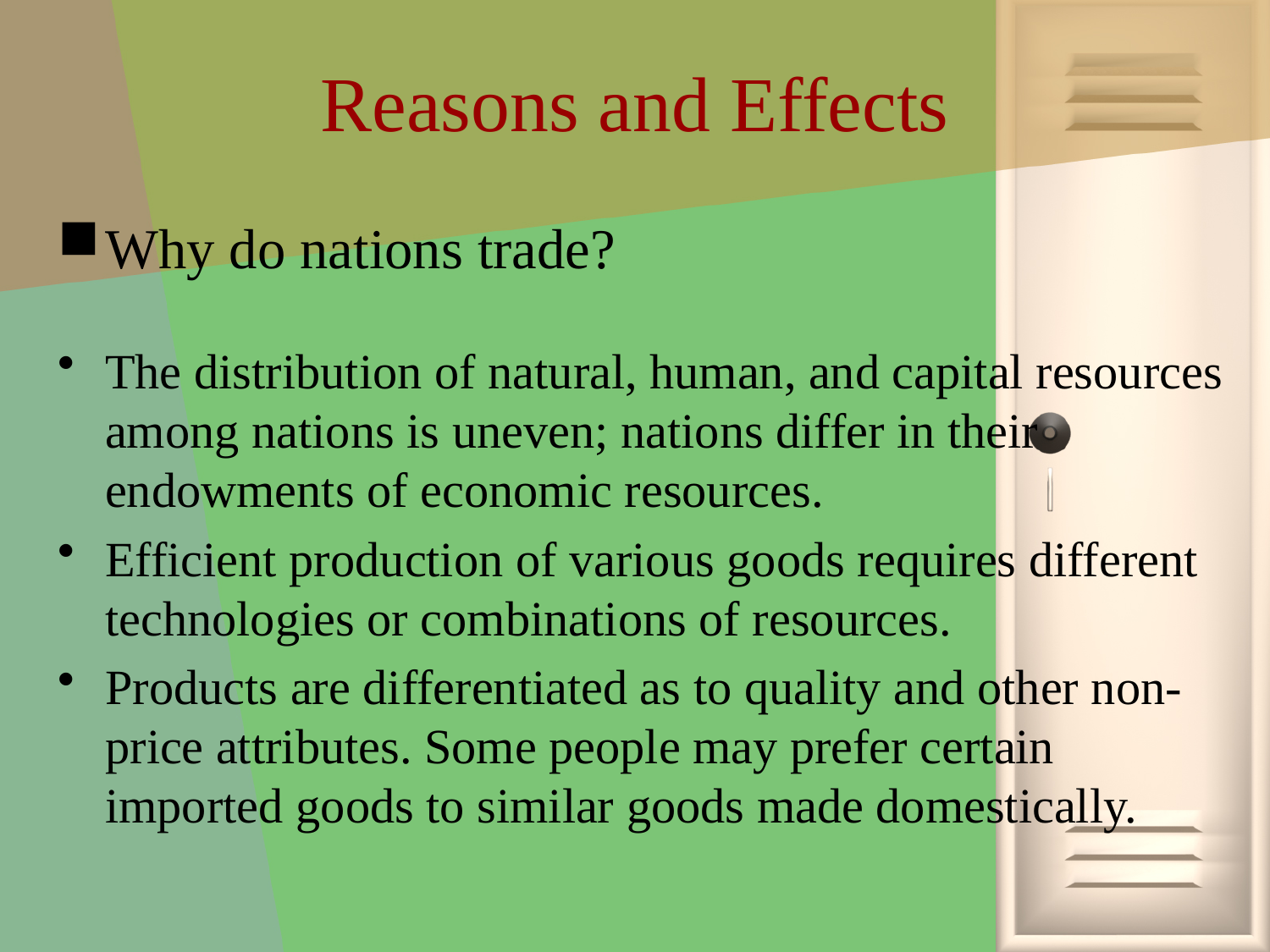

# Reasons and Effects
Why do nations trade?

The distribution of natural, human, and capital resources among nations is uneven; nations differ in their endowments of economic resources.
Efficient production of various goods requires different technologies or combinations of resources.
Products are differentiated as to quality and other non-price attributes. Some people may prefer certain imported goods to similar goods made domestically.